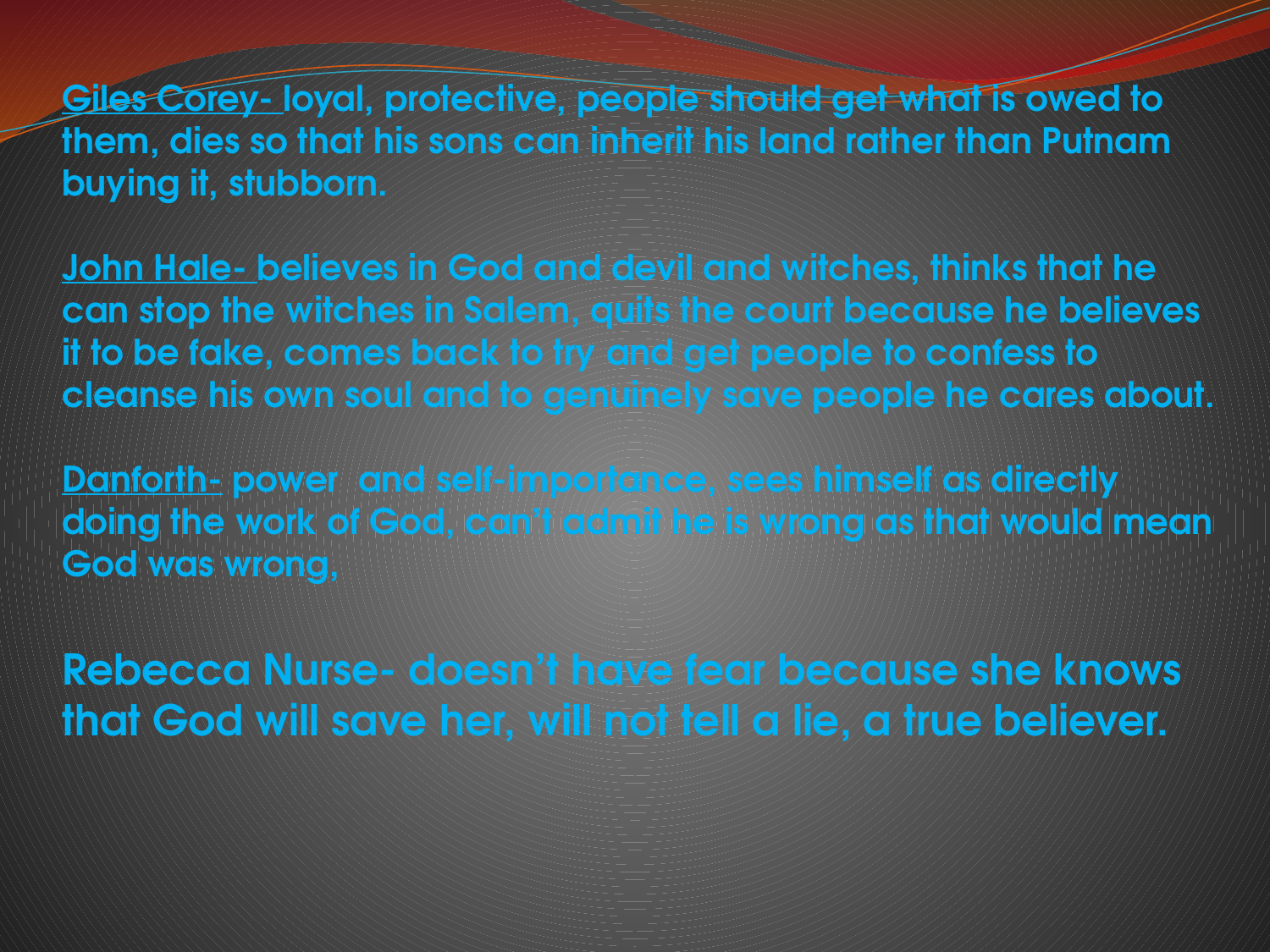

Giles Corey- loyal, protective, people should get what is owed to them, dies so that his sons can inherit his land rather than Putnam buying it, stubborn.

John Hale- believes in God and devil and witches, thinks that he can stop the witches in Salem, quits the court because he believes it to be fake, comes back to try and get people to confess to cleanse his own soul and to genuinely save people he cares about.

Danforth- power  and self-importance, sees himself as directly doing the work of God, can’t admit he is wrong as that would mean God was wrong,

Rebecca Nurse- doesn’t have fear because she knows that God will save her, will not tell a lie, a true believer.